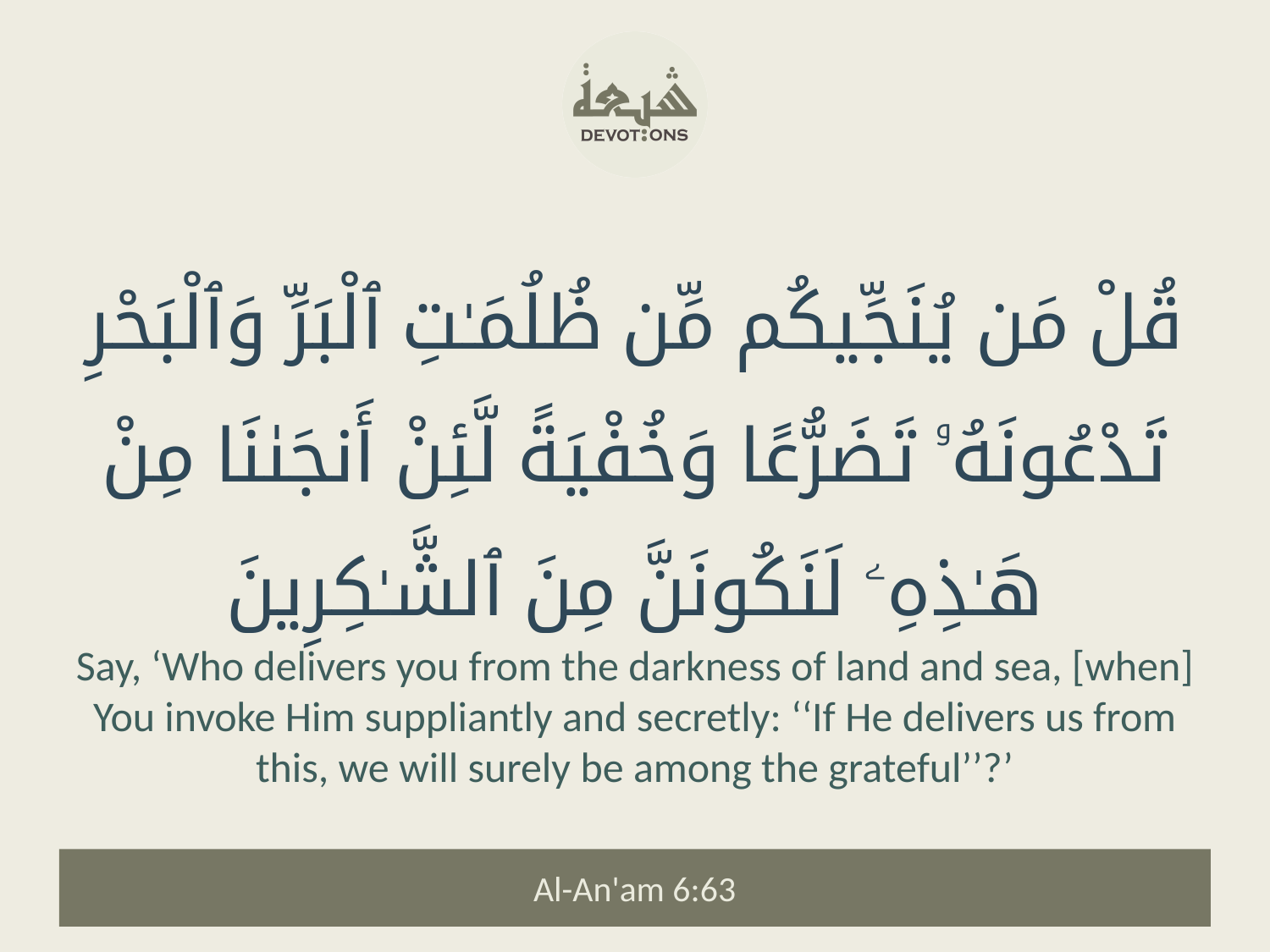

قُلْ مَن يُنَجِّيكُم مِّن ظُلُمَـٰتِ ٱلْبَرِّ وَٱلْبَحْرِ تَدْعُونَهُۥ تَضَرُّعًا وَخُفْيَةً لَّئِنْ أَنجَىٰنَا مِنْ هَـٰذِهِۦ لَنَكُونَنَّ مِنَ ٱلشَّـٰكِرِينَ
Say, ‘Who delivers you from the darkness of land and sea, [when] You invoke Him suppliantly and secretly: ‘‘If He delivers us from this, we will surely be among the grateful’’?’
Al-An'am 6:63